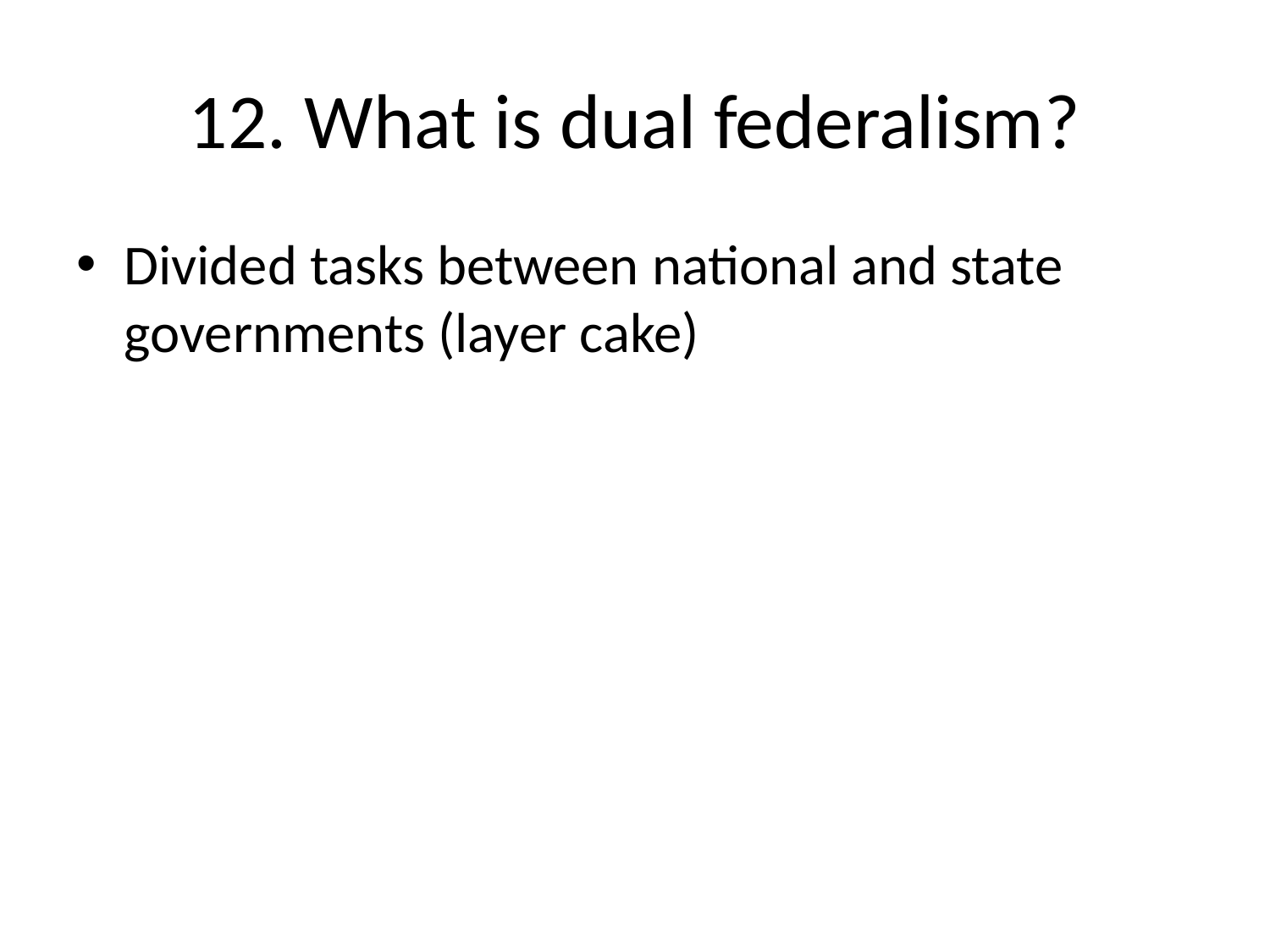

# 12. What is dual federalism?
Divided tasks between national and state governments (layer cake)